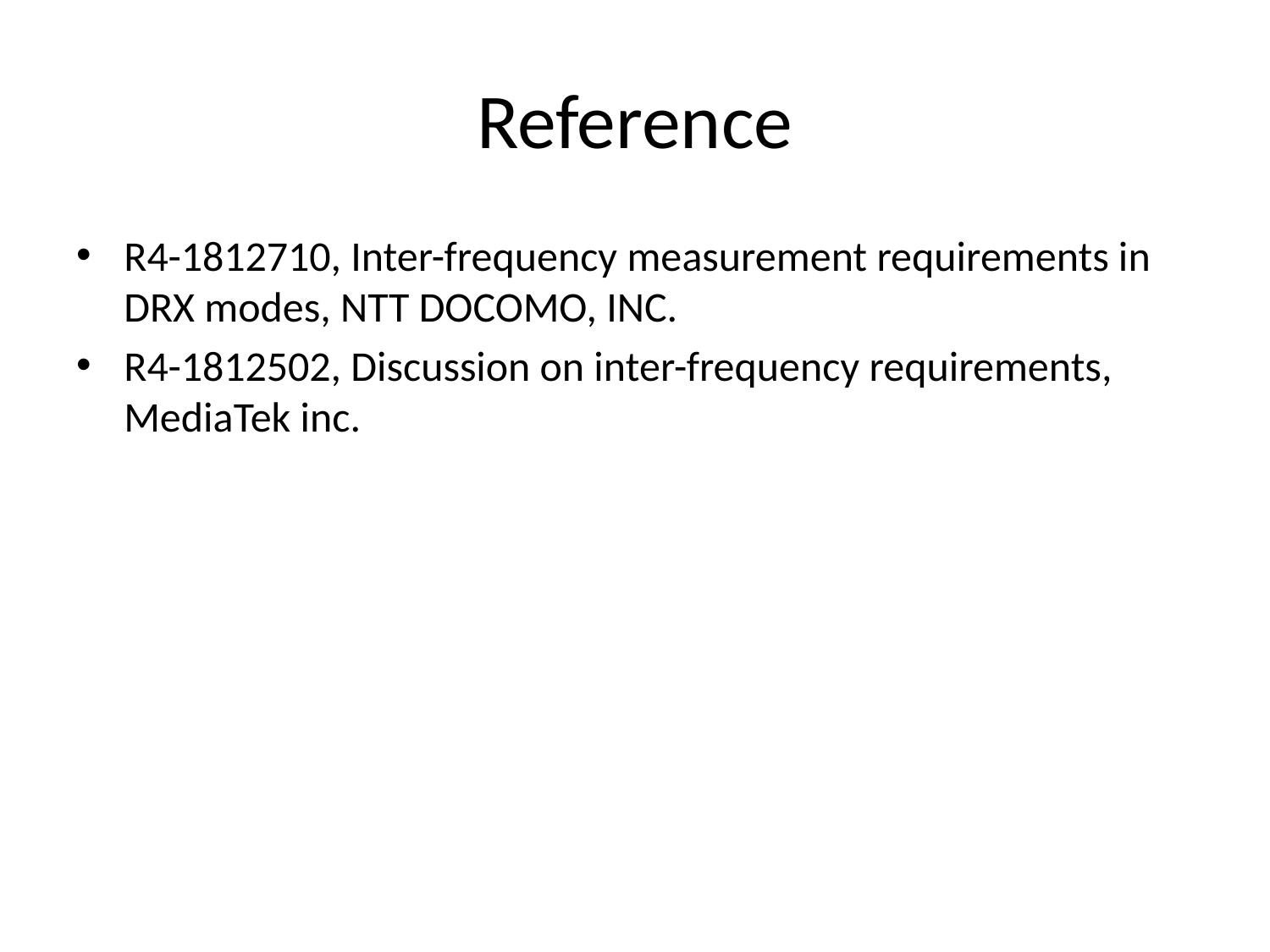

# Reference
R4-1812710, Inter-frequency measurement requirements in DRX modes, NTT DOCOMO, INC.
R4-1812502, Discussion on inter-frequency requirements, MediaTek inc.